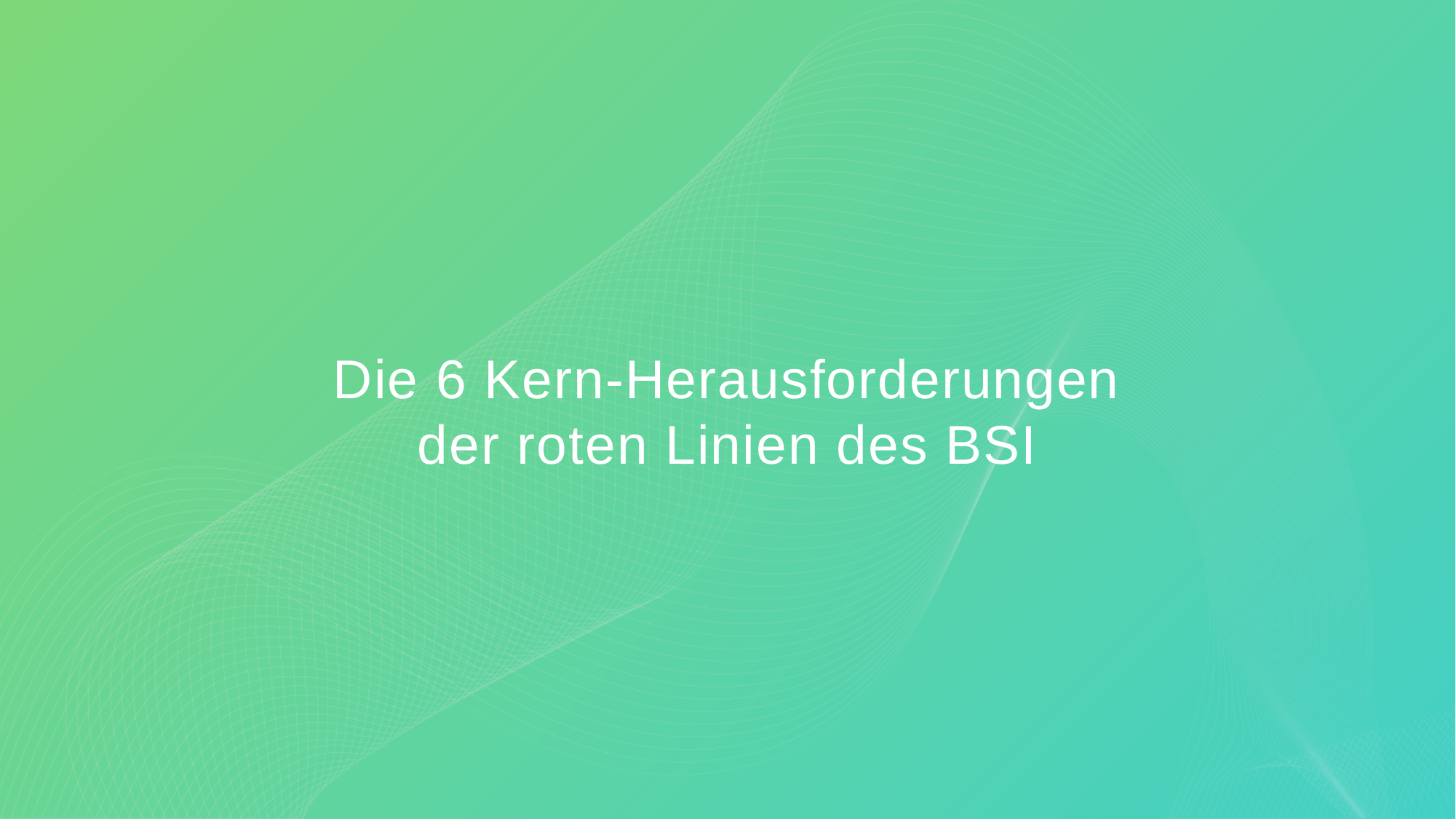

# Die 6 Kern-Herausforderungen der roten Linien des BSI